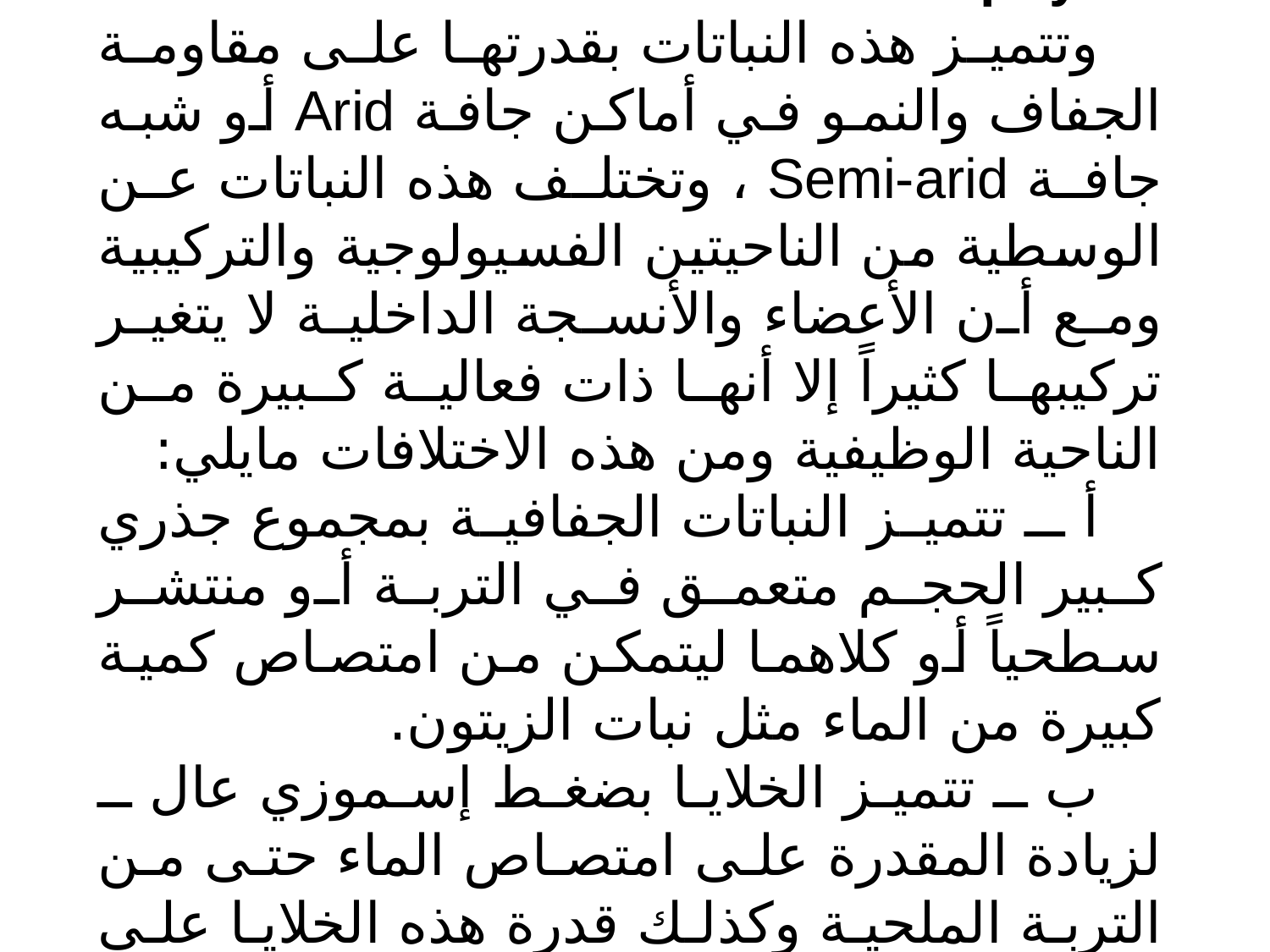

النباتات الجافة ( الجفافية ) Xerophytes
وتتميز هذه النباتات بقدرتها على مقاومة الجفاف والنمو في أماكن جافة Arid أو شبه جافة Semi-arid ، وتختلف هذه النباتات عن الوسطية من الناحيتين الفسيولوجية والتركيبية ومع أن الأعضاء والأنسجة الداخلية لا يتغير تركيبها كثيراً إلا أنها ذات فعالية كبيرة من الناحية الوظيفية ومن هذه الاختلافات مايلي:
أ ـ تتميز النباتات الجفافية بمجموع جذري كبير الحجم متعمق في التربة أو منتشر سطحياً أو كلاهما ليتمكن من امتصاص كمية كبيرة من الماء مثل نبات الزيتون.
ب ـ تتميز الخلايا بضغط إسموزي عال ـ لزيادة المقدرة على امتصاص الماء حتى من التربة الملحية وكذلك قدرة هذه الخلايا على مقاومة الأثر السام للمحلول الملحي. أما التحورات التركيبية والتي تهدف إلى التقليل من فقد الماء الممتص منها: